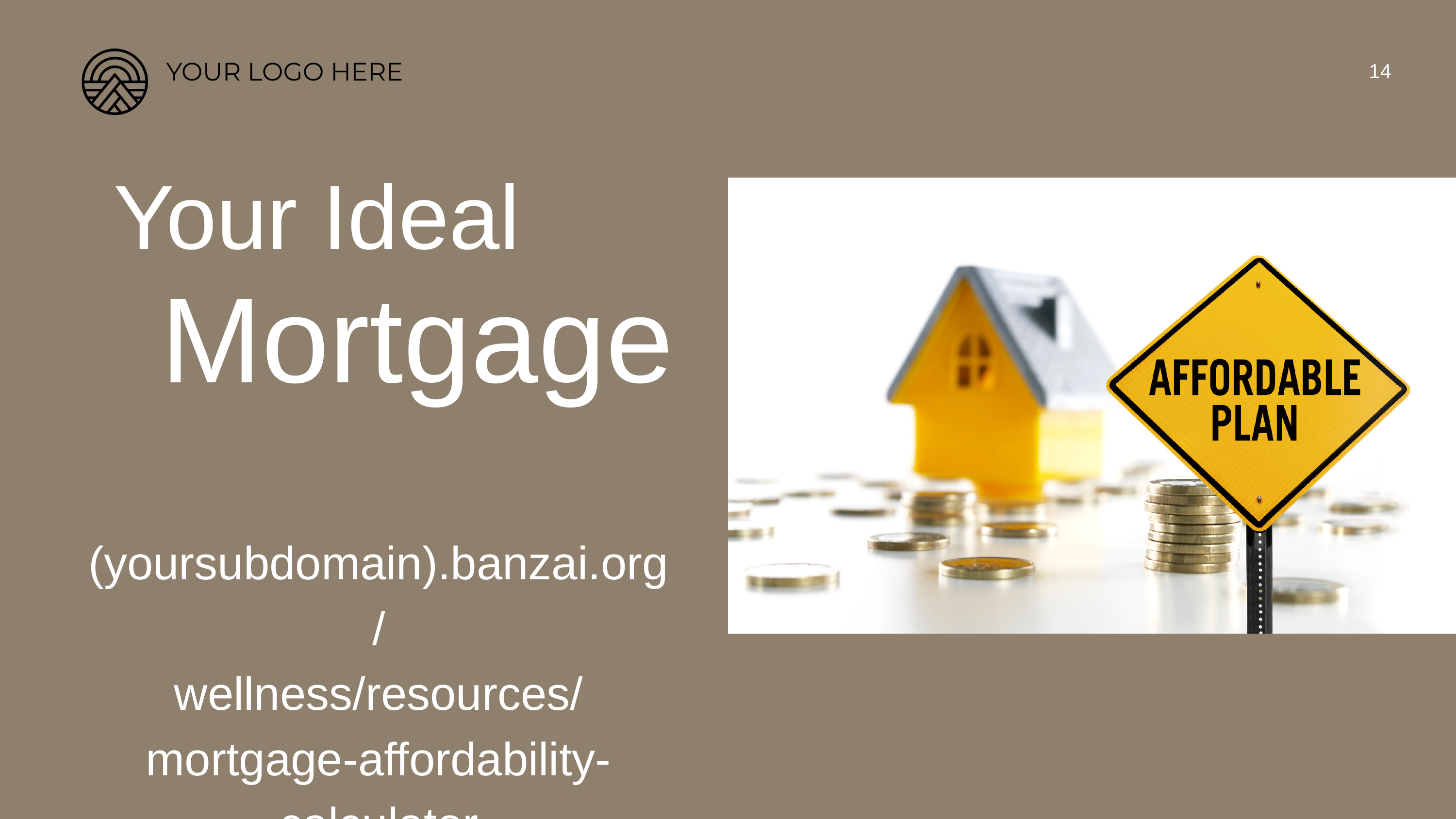

YOUR LOGO HERE
14
Your Ideal

Mortgage
(yoursubdomain).banzai.org/
wellness/resources/
mortgage-affordability-calculator